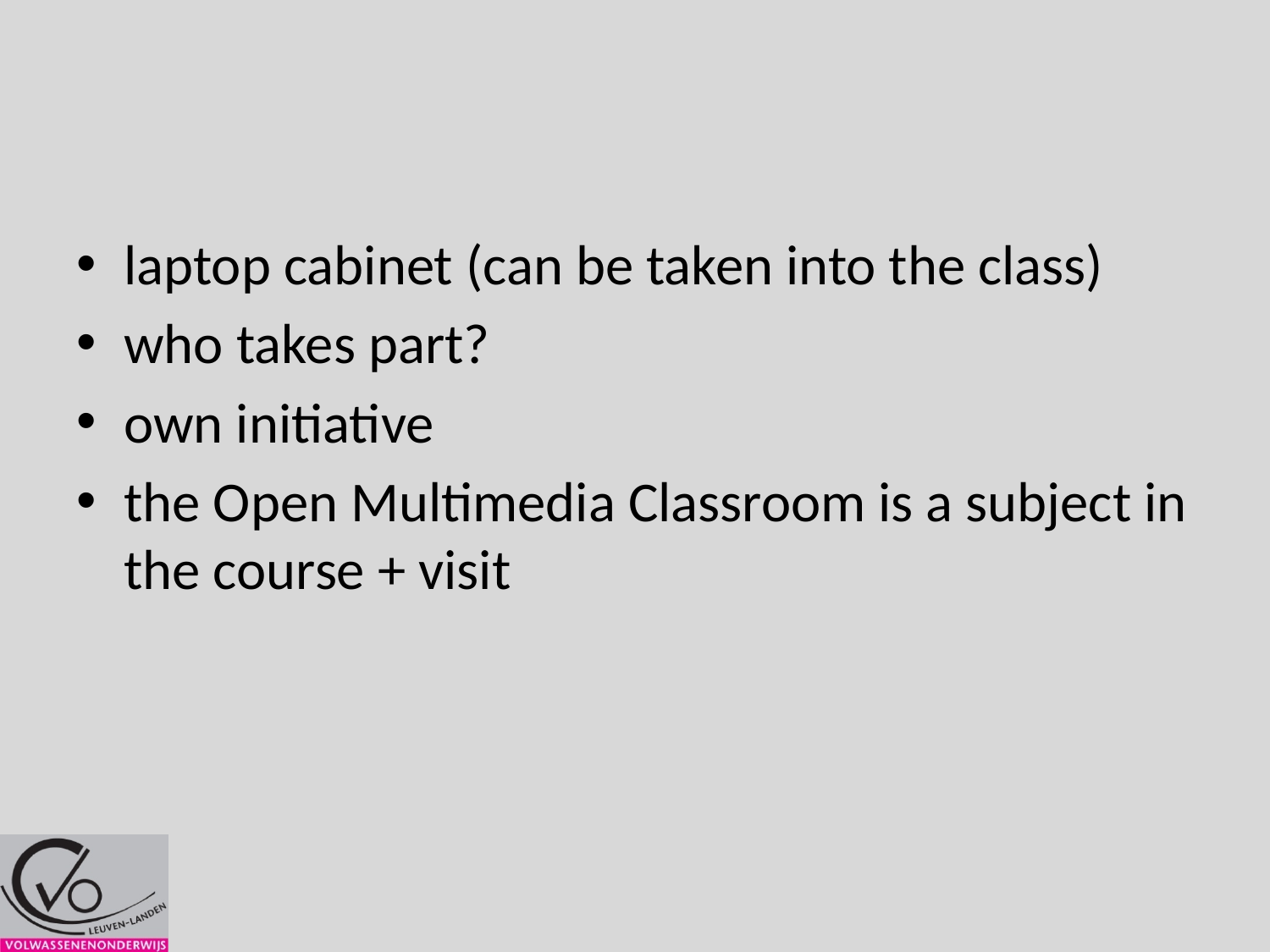

laptop cabinet (can be taken into the class)
who takes part?
own initiative
the Open Multimedia Classroom is a subject in the course + visit